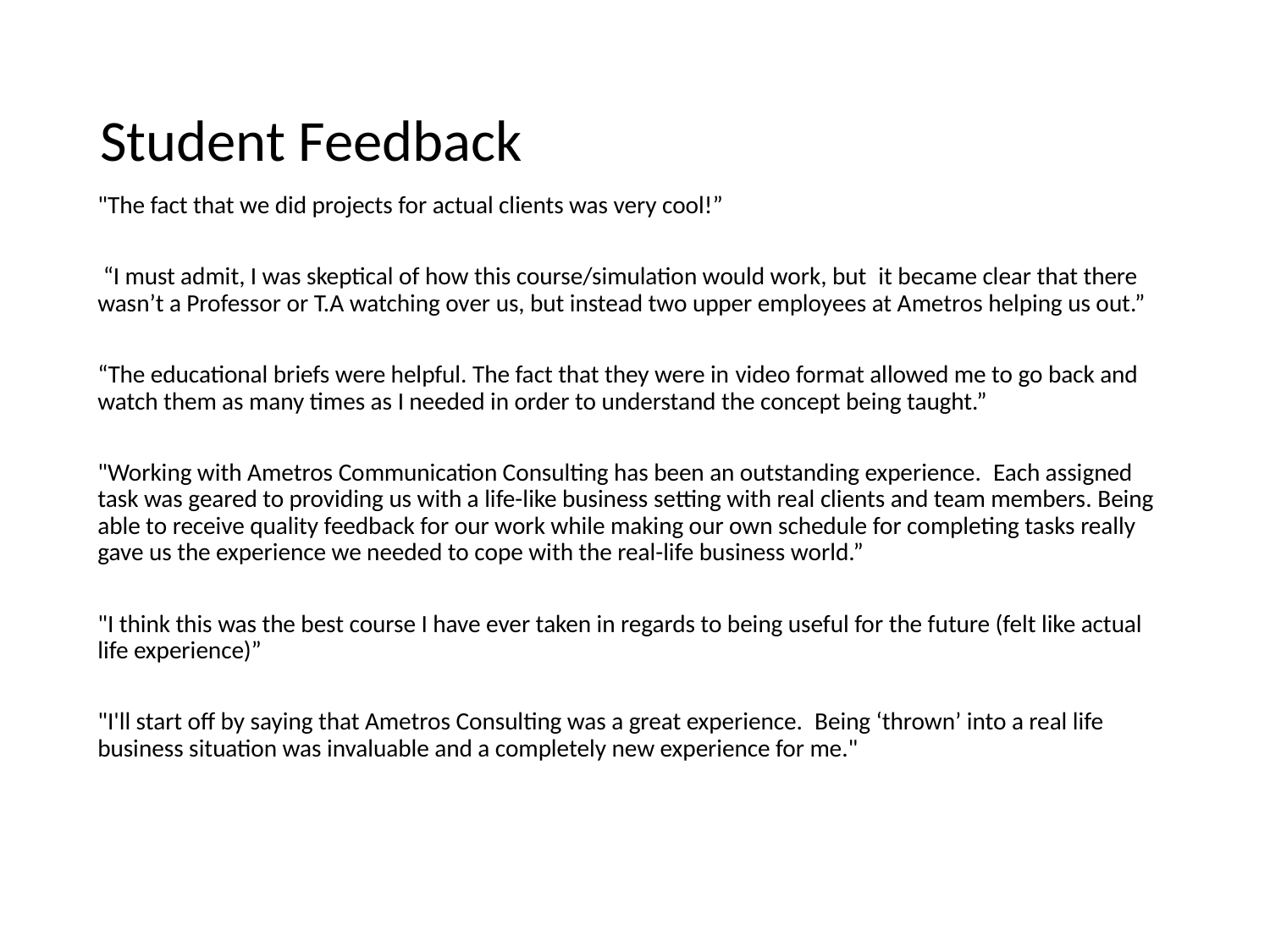

# Student Feedback
"The fact that we did projects for actual clients was very cool!”

 “I must admit, I was skeptical of how this course/simulation would work, but  it became clear that there wasn’t a Professor or T.A watching over us, but instead two upper employees at Ametros helping us out.”

“The educational briefs were helpful. The fact that they were in video format allowed me to go back and watch them as many times as I needed in order to understand the concept being taught.”

"Working with Ametros Communication Consulting has been an outstanding experience.  Each assigned task was geared to providing us with a life-like business setting with real clients and team members. Being able to receive quality feedback for our work while making our own schedule for completing tasks really gave us the experience we needed to cope with the real-life business world.”

"I think this was the best course I have ever taken in regards to being useful for the future (felt like actual life experience)”

"I'll start off by saying that Ametros Consulting was a great experience.  Being ‘thrown’ into a real life business situation was invaluable and a completely new experience for me."